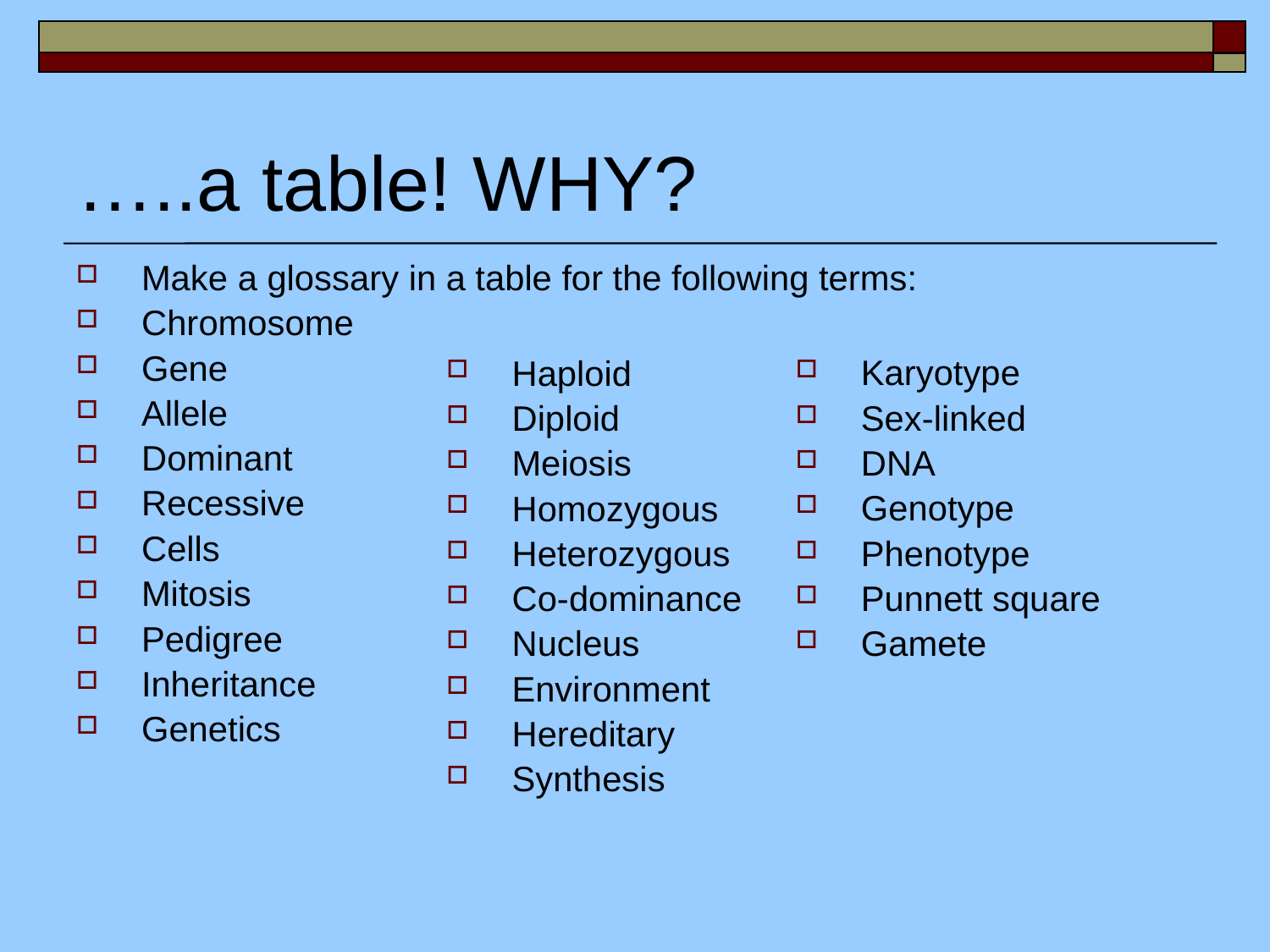

# …..a table! WHY?
Make a glossary in a table for the following terms:
Chromosome
Gene
Allele
Dominant
Recessive
Cells
Mitosis
Pedigree
Inheritance
Genetics

Haploid
Diploid
Meiosis
Homozygous
Heterozygous
Co-dominance
Nucleus
Environment
Hereditary
Synthesis

Karyotype
Sex-linked
DNA
Genotype
Phenotype
Punnett square
Gamete